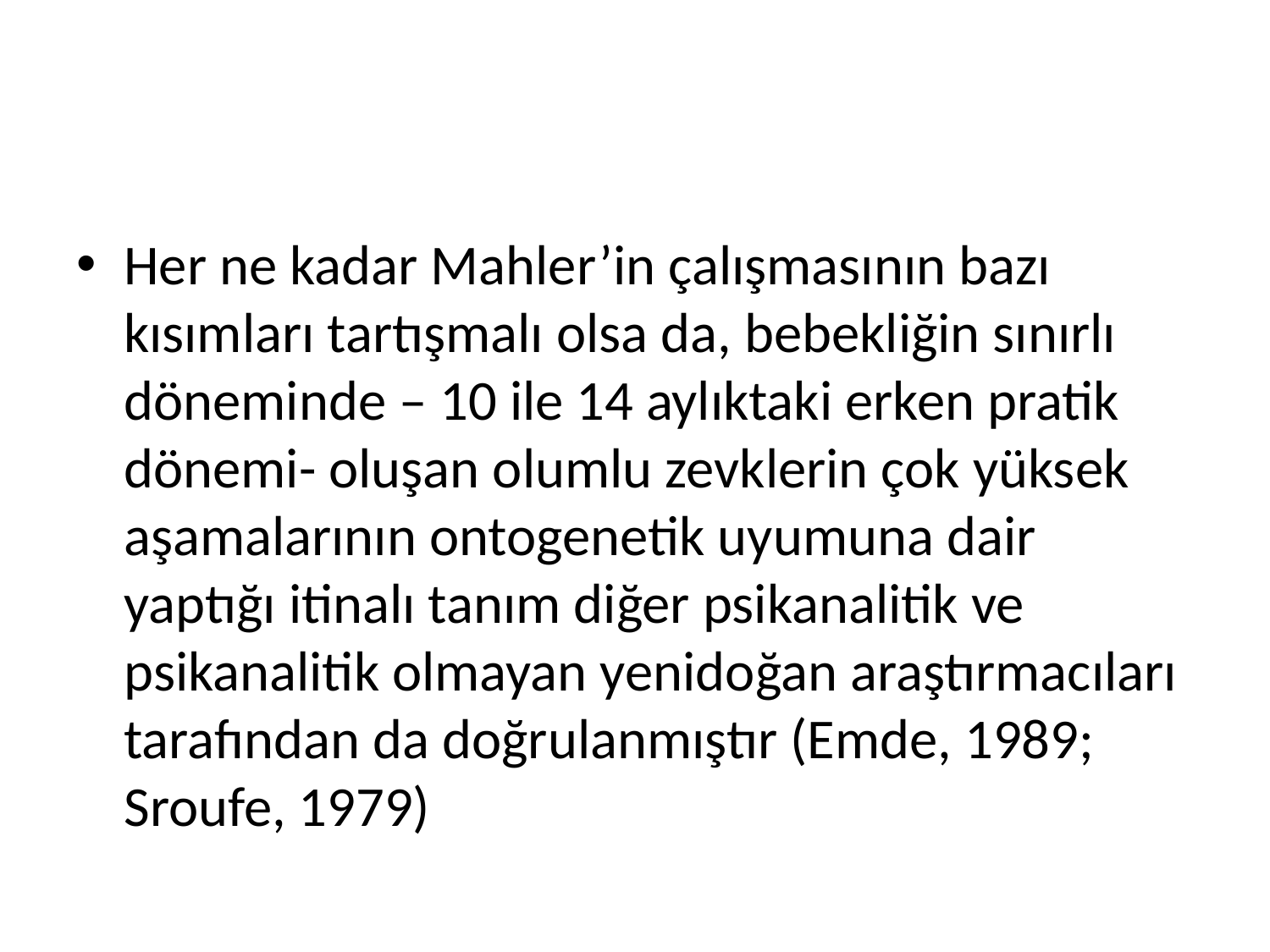

#
Her ne kadar Mahler’in çalışmasının bazı kısımları tartışmalı olsa da, bebekliğin sınırlı döneminde – 10 ile 14 aylıktaki erken pratik dönemi- oluşan olumlu zevklerin çok yüksek aşamalarının ontogenetik uyumuna dair yaptığı itinalı tanım diğer psikanalitik ve psikanalitik olmayan yenidoğan araştırmacıları tarafından da doğrulanmıştır (Emde, 1989; Sroufe, 1979)